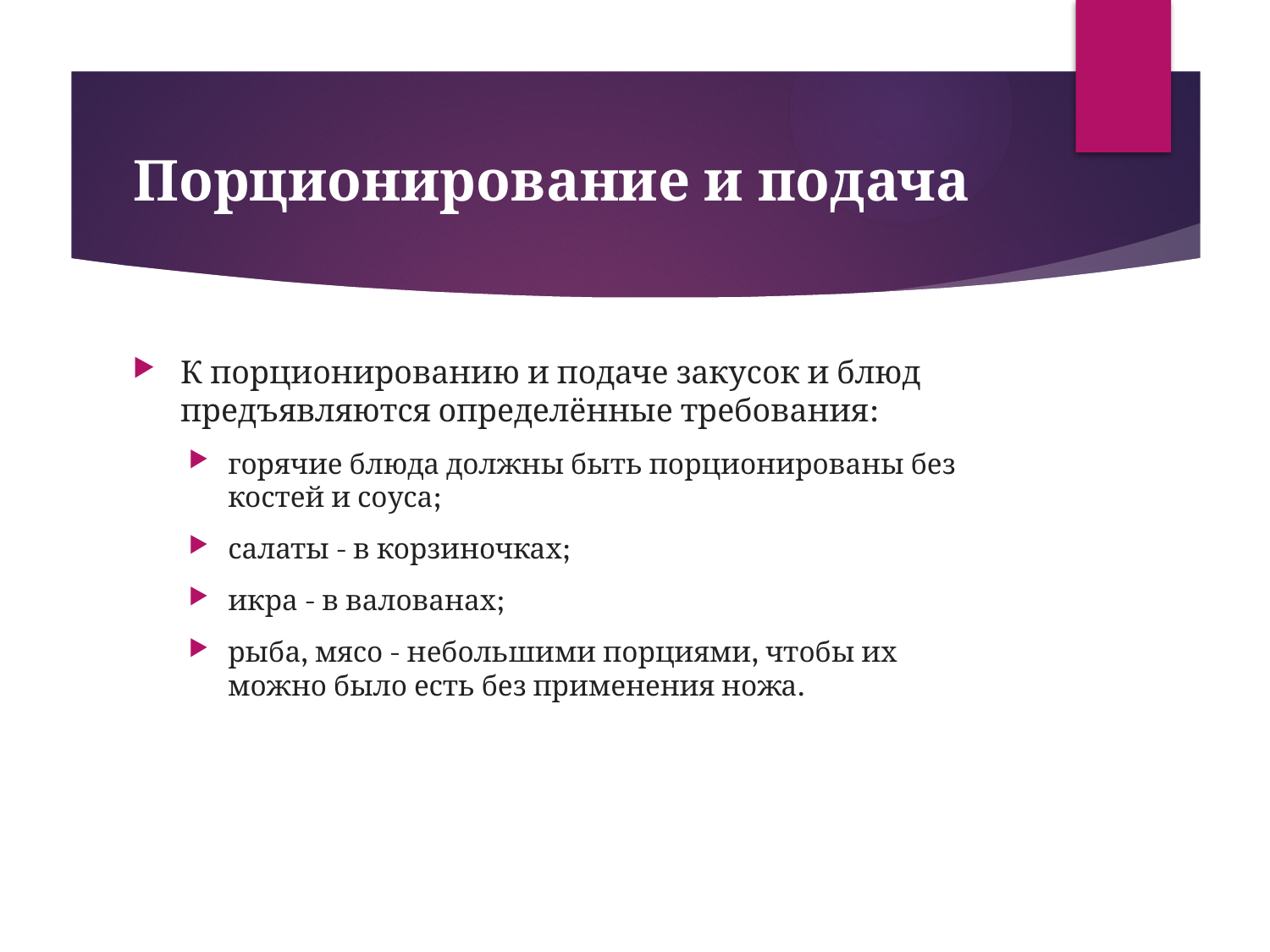

# Порционирование и подача
К порционированию и подаче закусок и блюд предъявляются определённые требования:
горячие блюда должны быть порционированы без костей и соуса;
салаты - в корзиночках;
икра - в валованах;
рыба, мясо - небольшими порциями, чтобы их можно было есть без применения ножа.